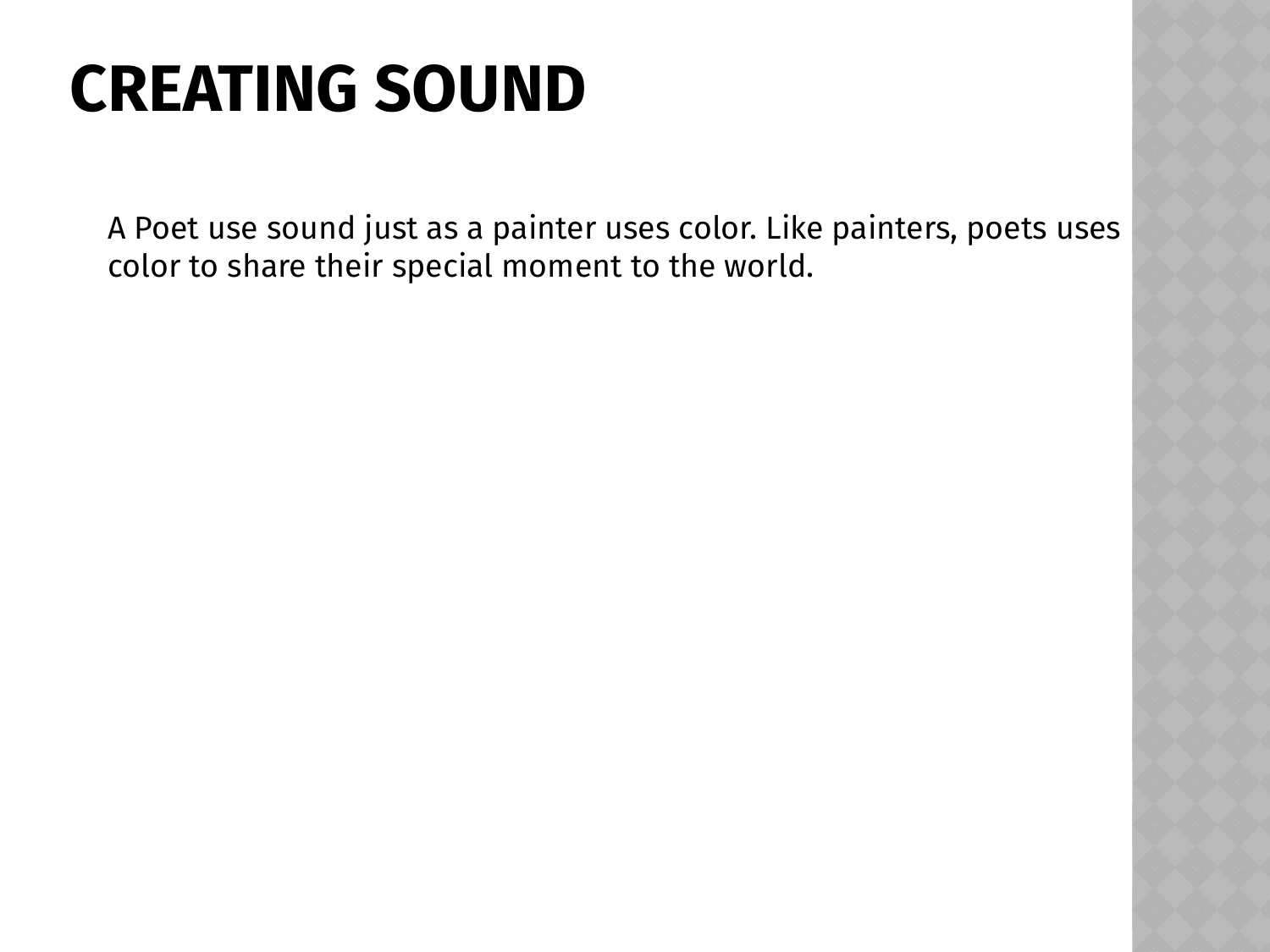

# Creating Sound
A Poet use sound just as a painter uses color. Like painters, poets uses color to share their special moment to the world.